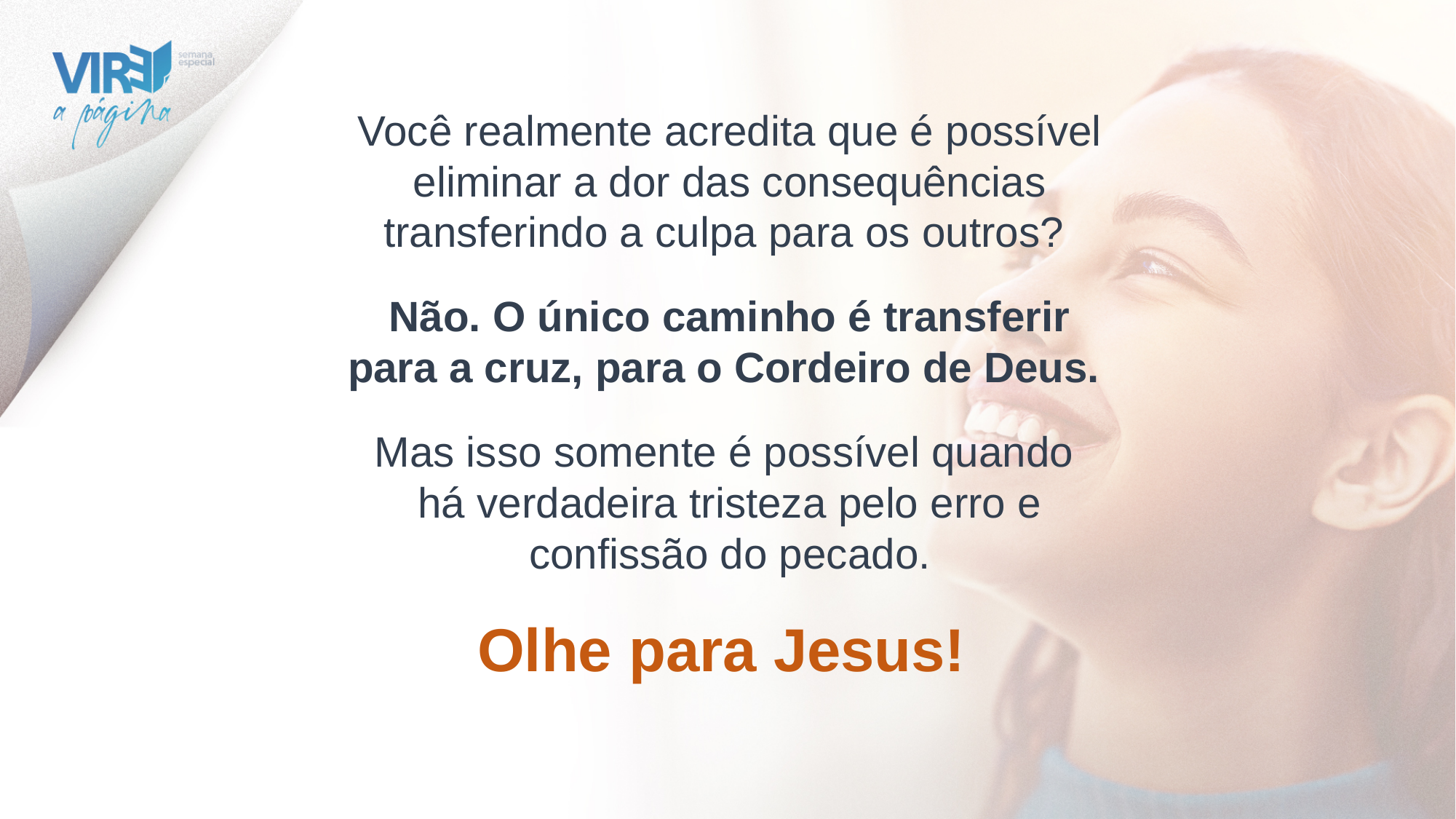

Você realmente acredita que é possível eliminar a dor das consequências transferindo a culpa para os outros?
Não. O único caminho é transferir para a cruz, para o Cordeiro de Deus.
Mas isso somente é possível quando  há verdadeira tristeza pelo erro e confissão do pecado.
Olhe para Jesus!